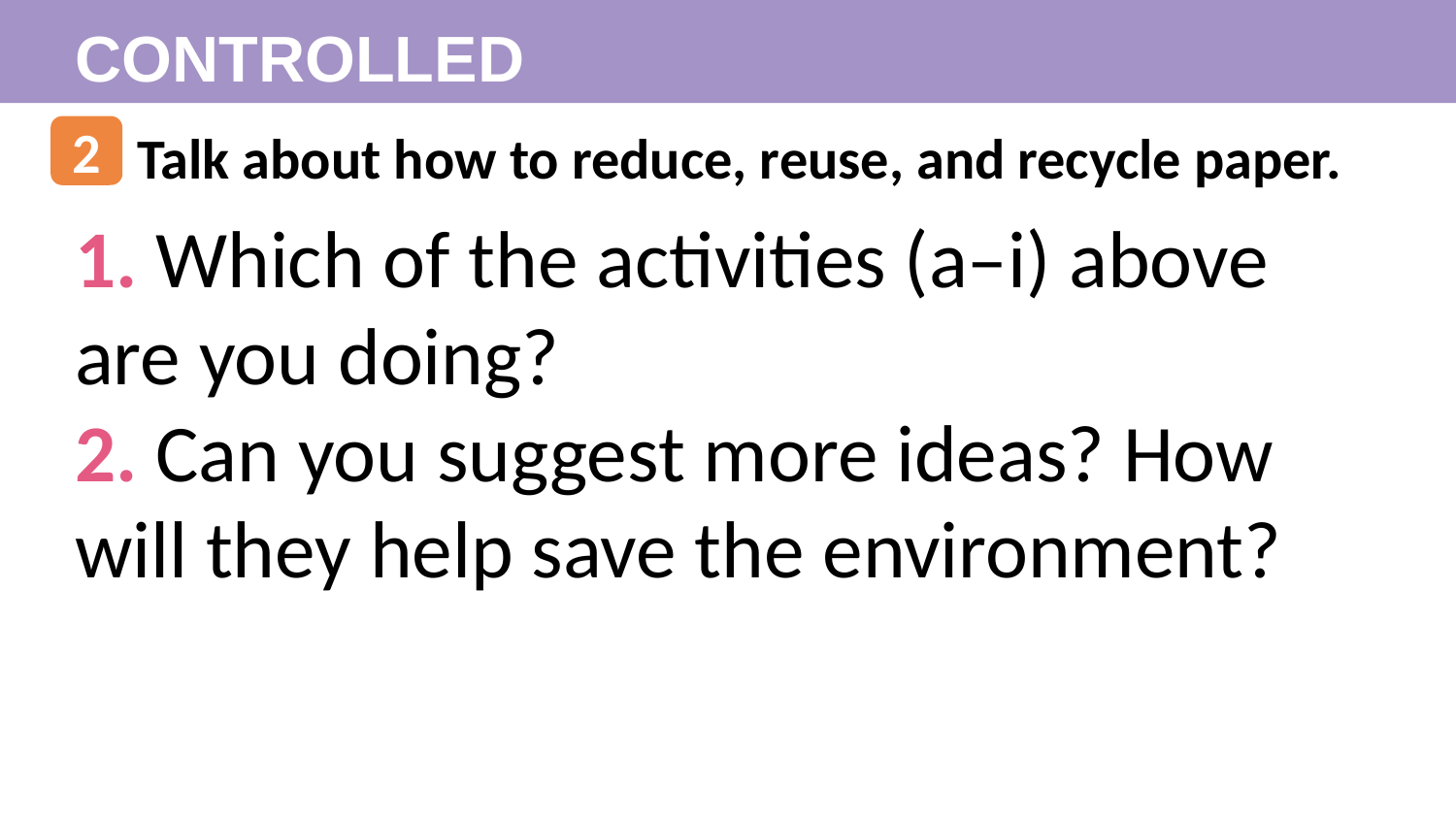

CONTROLLED PRACTICE
Talk about how to reduce, reuse, and recycle paper.
2
1. Which of the activities (a–i) above are you doing?
2. Can you suggest more ideas? How will they help save the environment?